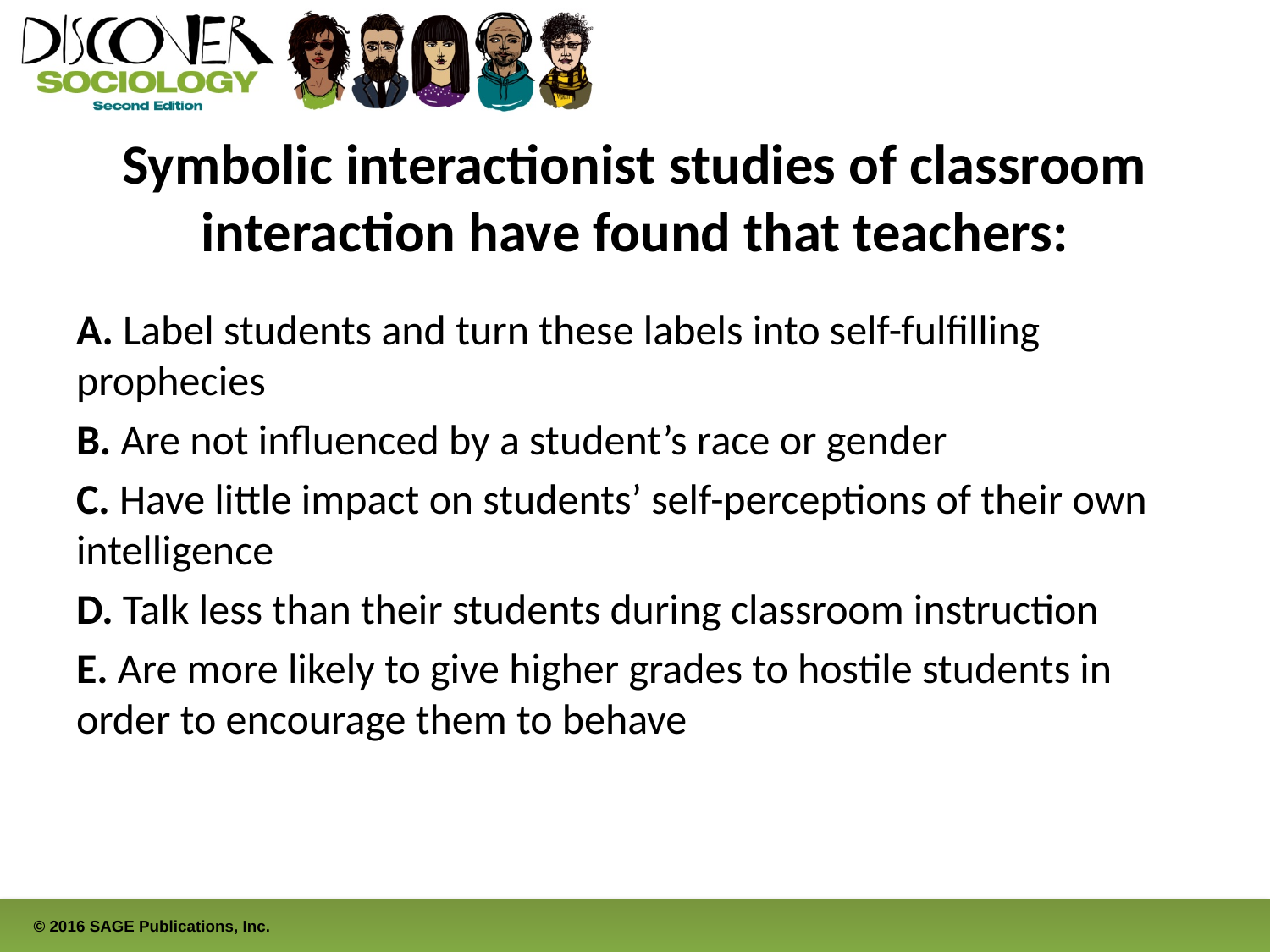

# Symbolic interactionist studies of classroom interaction have found that teachers:
A. Label students and turn these labels into self-fulfilling prophecies
B. Are not influenced by a student’s race or gender
C. Have little impact on students’ self-perceptions of their own intelligence
D. Talk less than their students during classroom instruction
E. Are more likely to give higher grades to hostile students in order to encourage them to behave